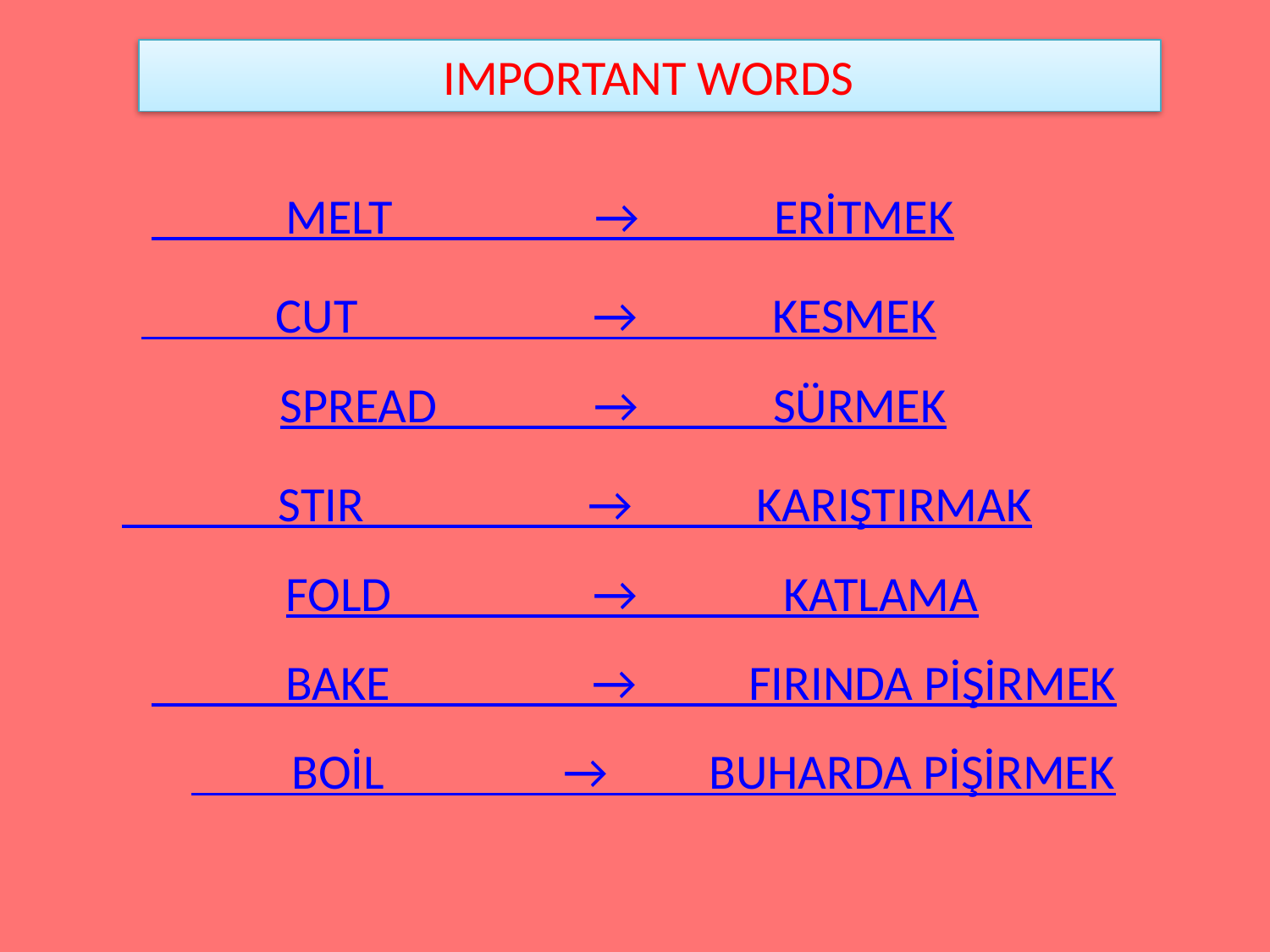

IMPORTANT WORDS
            MELT                  →            ERİTMEK
            CUT                     →            KESMEK
               SPREAD              →            SÜRMEK
              STIR                    →           KARIŞTIRMAK
            FOLD                  →             KATLAMA
            BAKE                  →          FIRINDA PİŞİRMEK

         BOİL                →         BUHARDA PİŞİRMEK